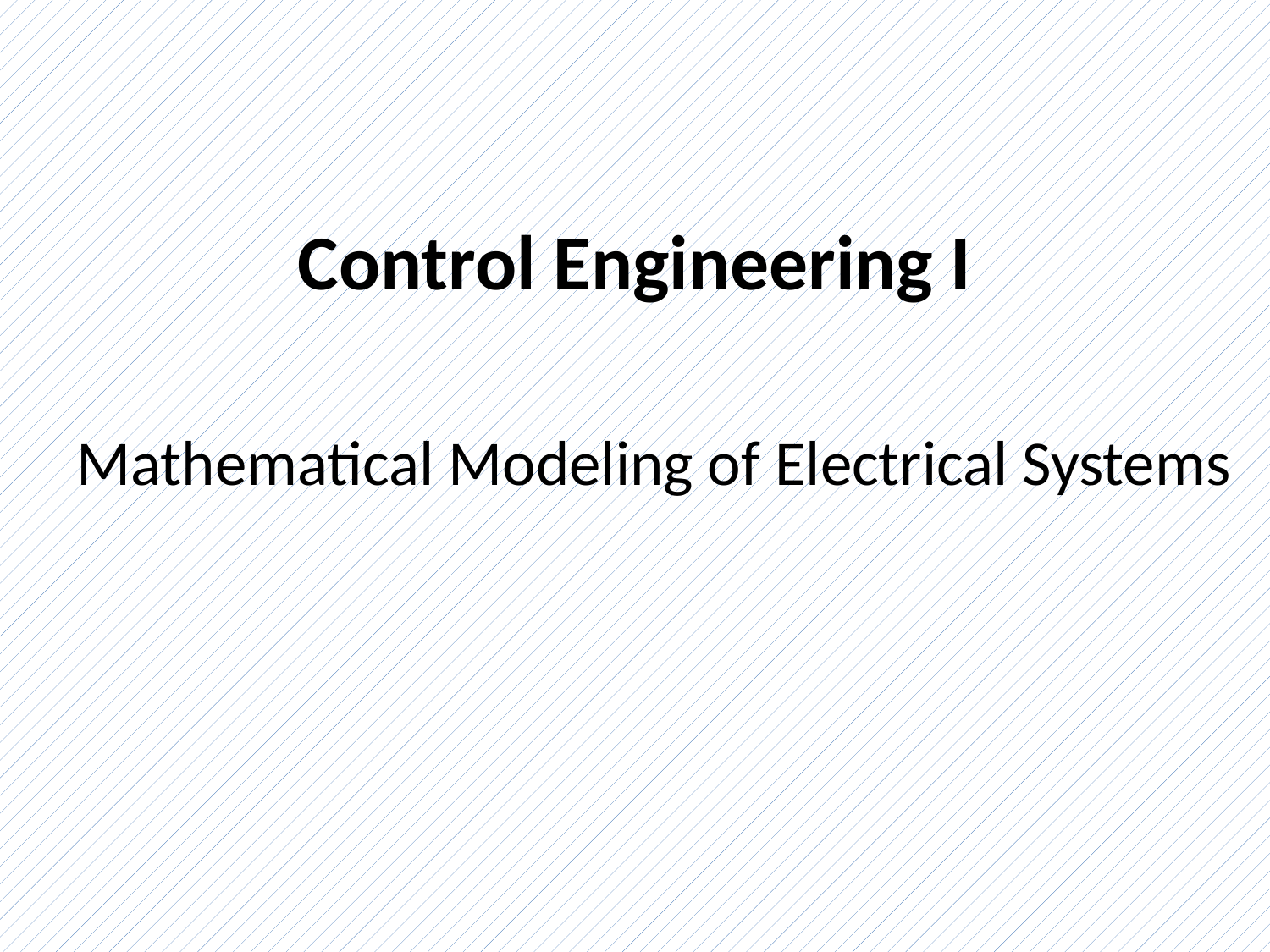

# Control Engineering I
Mathematical Modeling of Electrical Systems
Control Engineering I
1